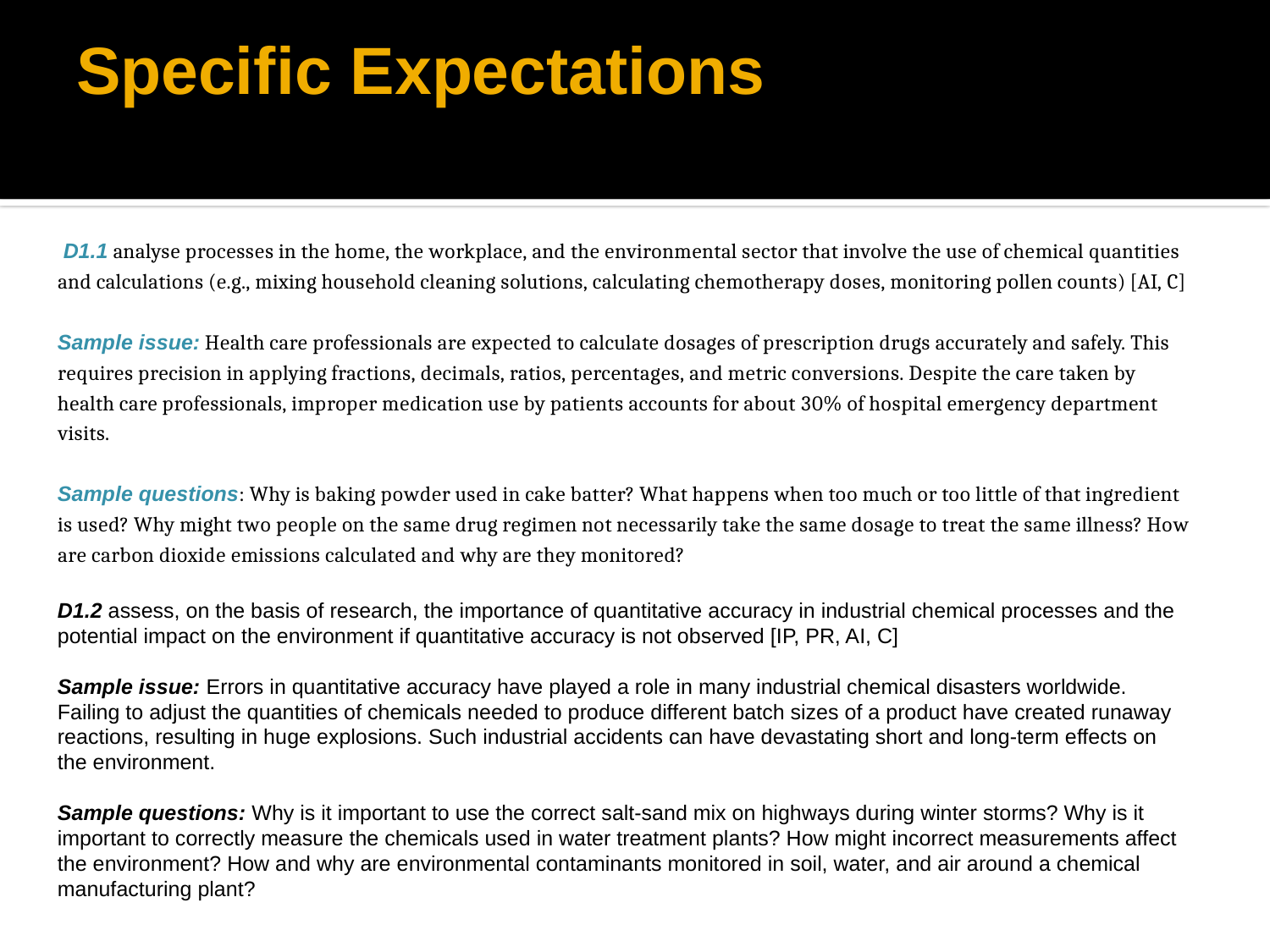

# Specific Expectations
 D1.1 analyse processes in the home, the workplace, and the environmental sector that involve the use of chemical quantities and calculations (e.g., mixing household cleaning solutions, calculating chemotherapy doses, monitoring pollen counts) [AI, C]

Sample issue: Health care professionals are expected to calculate dosages of prescription drugs accurately and safely. This requires precision in applying fractions, decimals, ratios, percentages, and metric conversions. Despite the care taken by health care professionals, improper medication use by patients accounts for about 30% of hospital emergency department visits.

Sample questions: Why is baking powder used in cake batter? What happens when too much or too little of that ingredient is used? Why might two people on the same drug regimen not necessarily take the same dosage to treat the same illness? How are carbon dioxide emissions calculated and why are they monitored?

D1.2 assess, on the basis of research, the importance of quantitative accuracy in industrial chemical processes and the potential impact on the environment if quantitative accuracy is not observed [IP, PR, AI, C]

Sample issue: Errors in quantitative accuracy have played a role in many industrial chemical disasters worldwide. Failing to adjust the quantities of chemicals needed to produce different batch sizes of a product have created runaway reactions, resulting in huge explosions. Such industrial accidents can have devastating short and long-term effects on the environment.

Sample questions: Why is it important to use the correct salt-sand mix on highways during winter storms? Why is it important to correctly measure the chemicals used in water treatment plants? How might incorrect measurements affect the environment? How and why are environmental contaminants monitored in soil, water, and air around a chemical manufacturing plant?